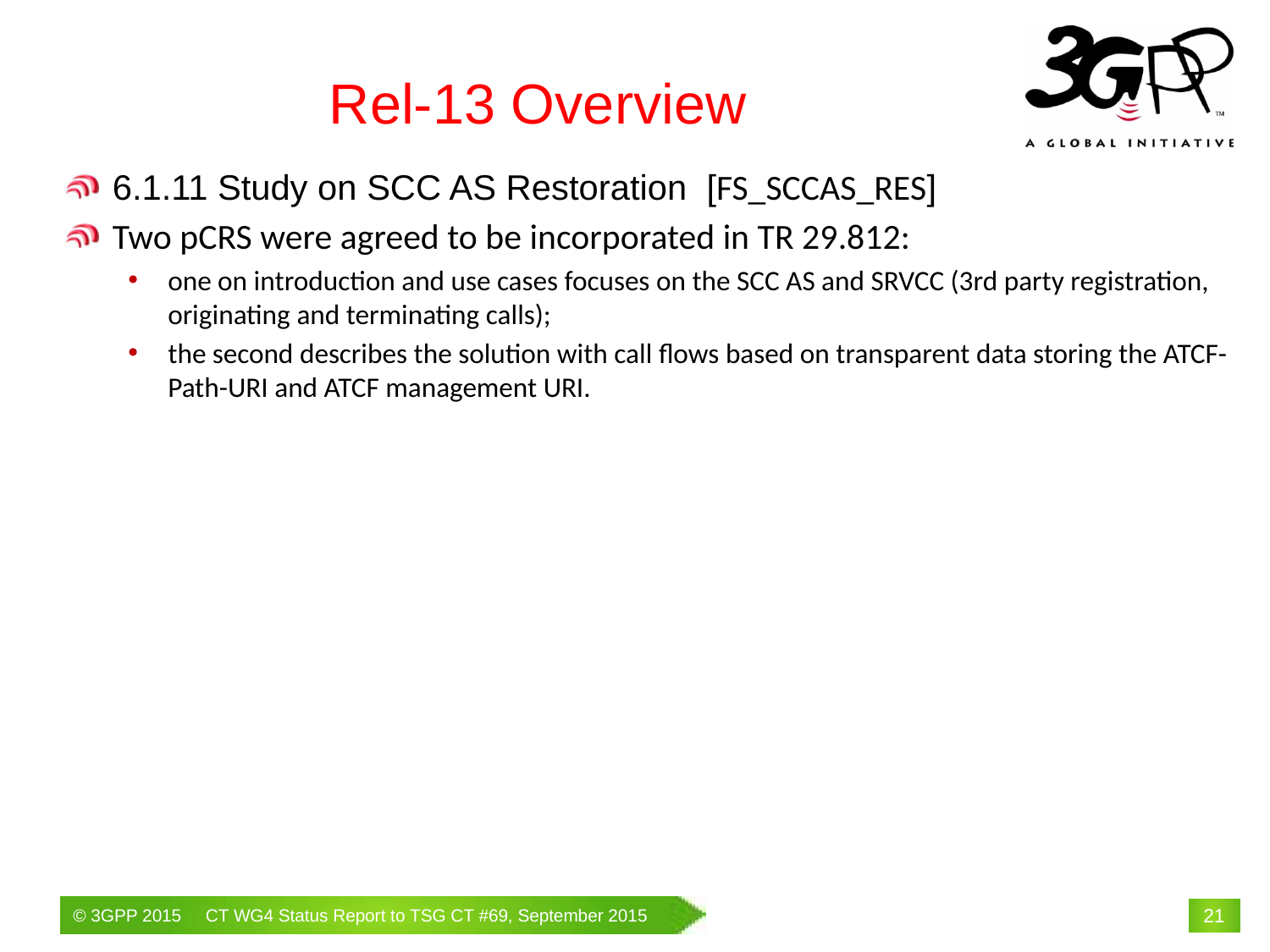

# Rel-13 Overview
6.1.11 Study on SCC AS Restoration  [FS_SCCAS_RES]
Two pCRS were agreed to be incorporated in TR 29.812:
one on introduction and use cases focuses on the SCC AS and SRVCC (3rd party registration, originating and terminating calls);
the second describes the solution with call flows based on transparent data storing the ATCF-Path-URI and ATCF management URI.